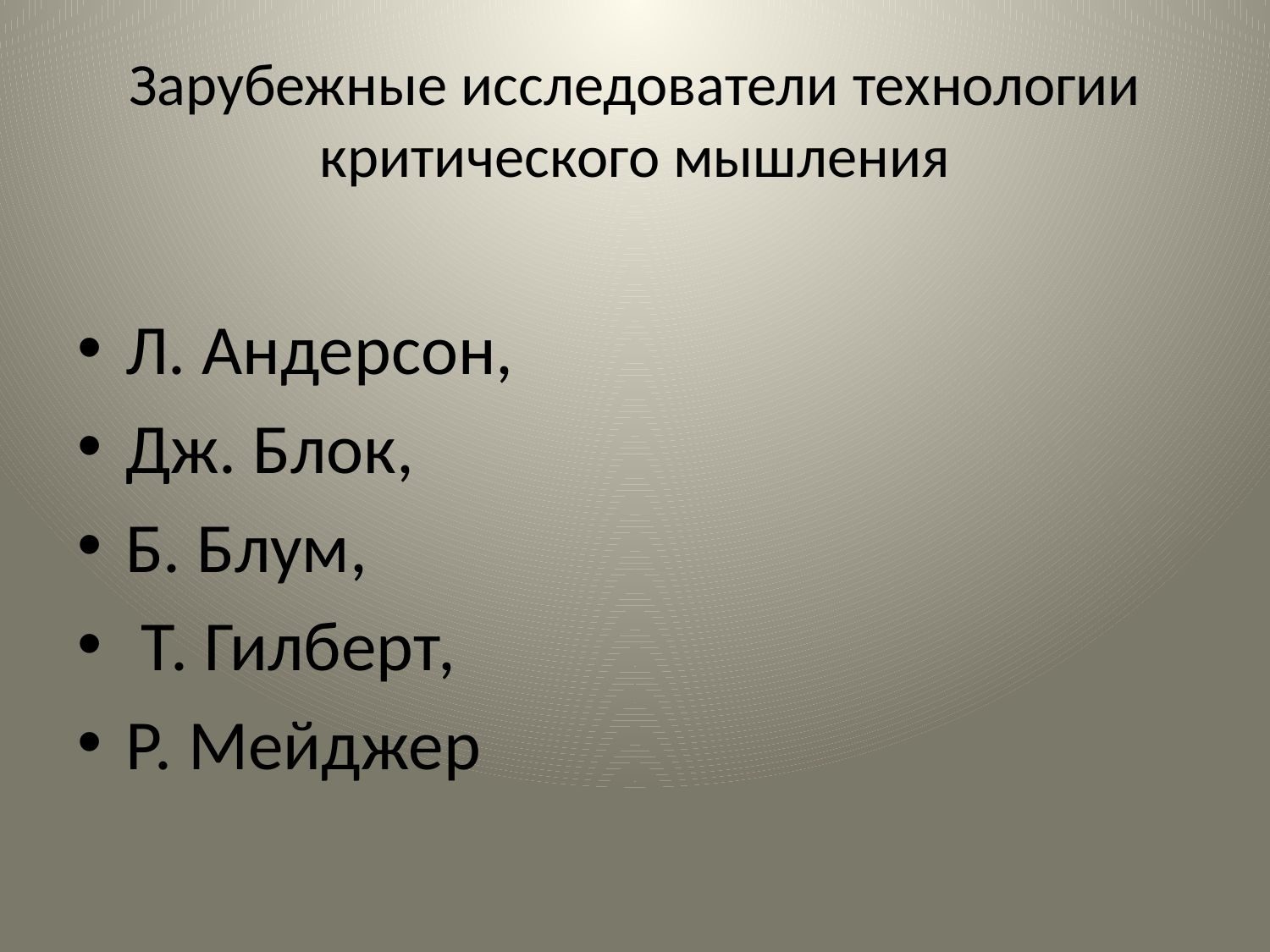

# Зарубежные исследователи технологии критического мышления

Л. Андерсон,
Дж. Блок,
Б. Блум,
 Т. Гилберт,
Р. Мейджер